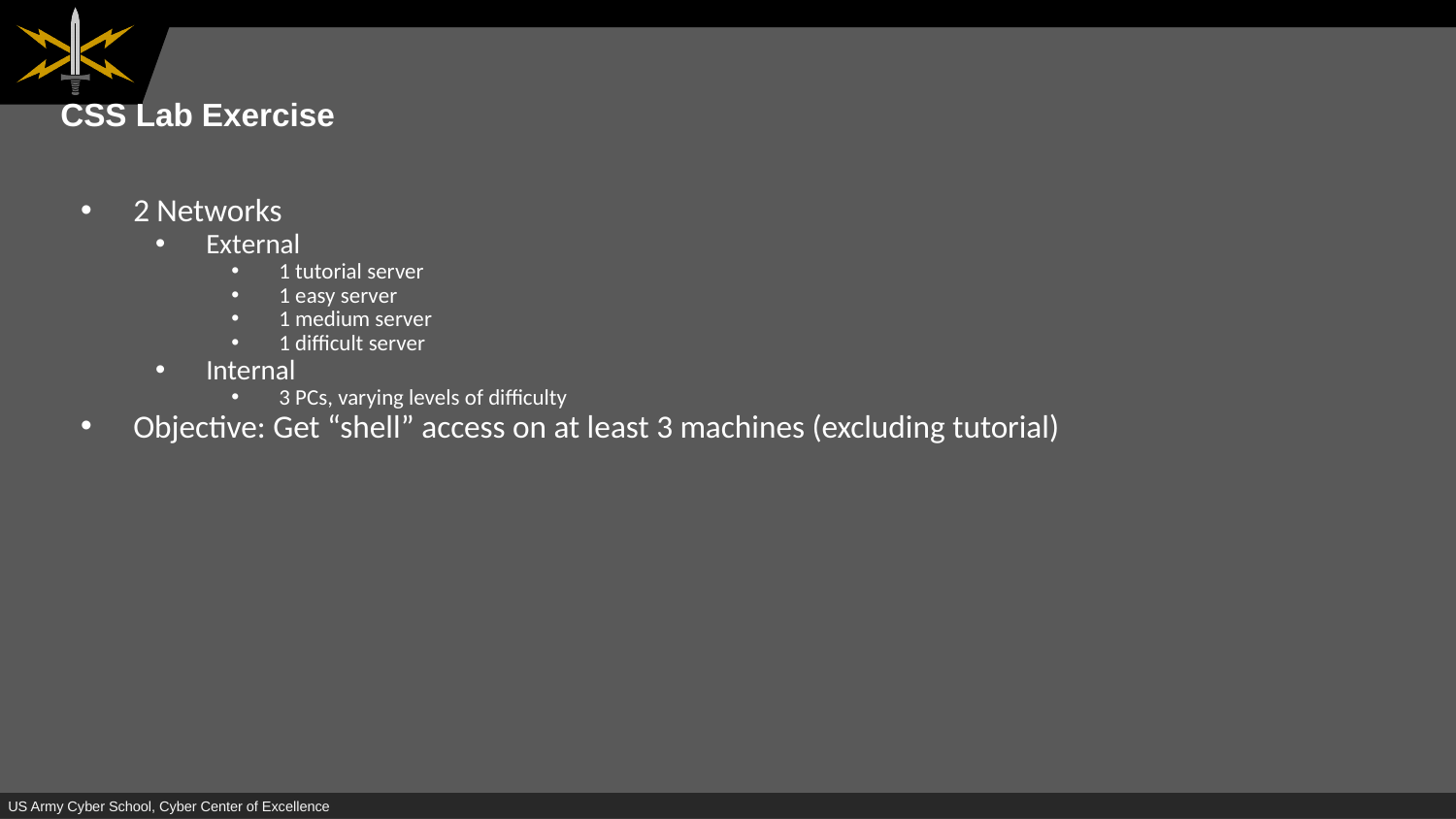

# CSS Lab Exercise
2 Networks
External
1 tutorial server
1 easy server
1 medium server
1 difficult server
Internal
3 PCs, varying levels of difficulty
Objective: Get “shell” access on at least 3 machines (excluding tutorial)